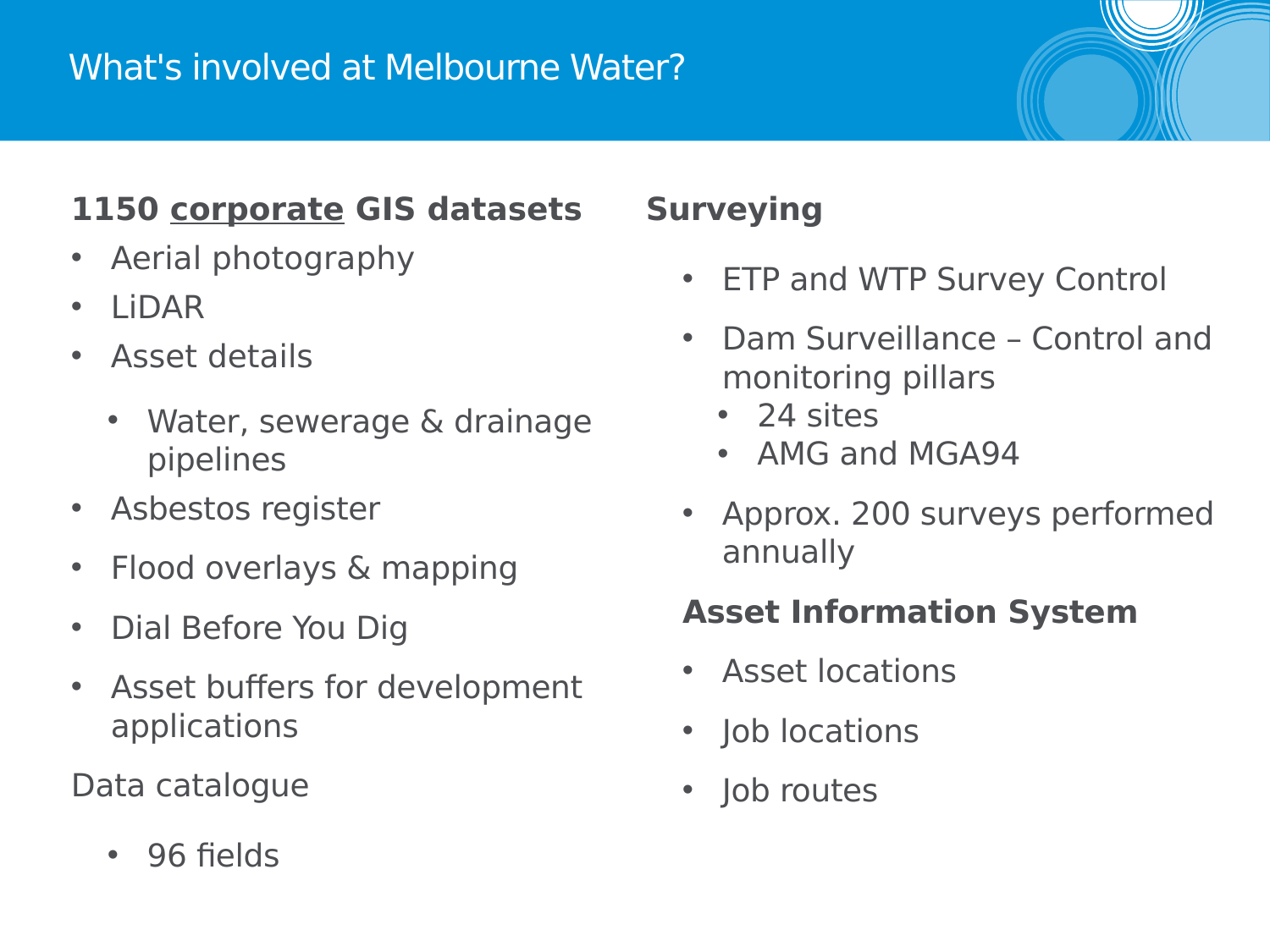

# What's involved at Melbourne Water?
1150 corporate GIS datasets
Aerial photography
LiDAR
Asset details
Water, sewerage & drainage pipelines
Asbestos register
Flood overlays & mapping
Dial Before You Dig
Asset buffers for development applications
Data catalogue
96 fields
Surveying
ETP and WTP Survey Control
Dam Surveillance – Control and monitoring pillars
24 sites
AMG and MGA94
Approx. 200 surveys performed annually
Asset Information System
Asset locations
Job locations
Job routes